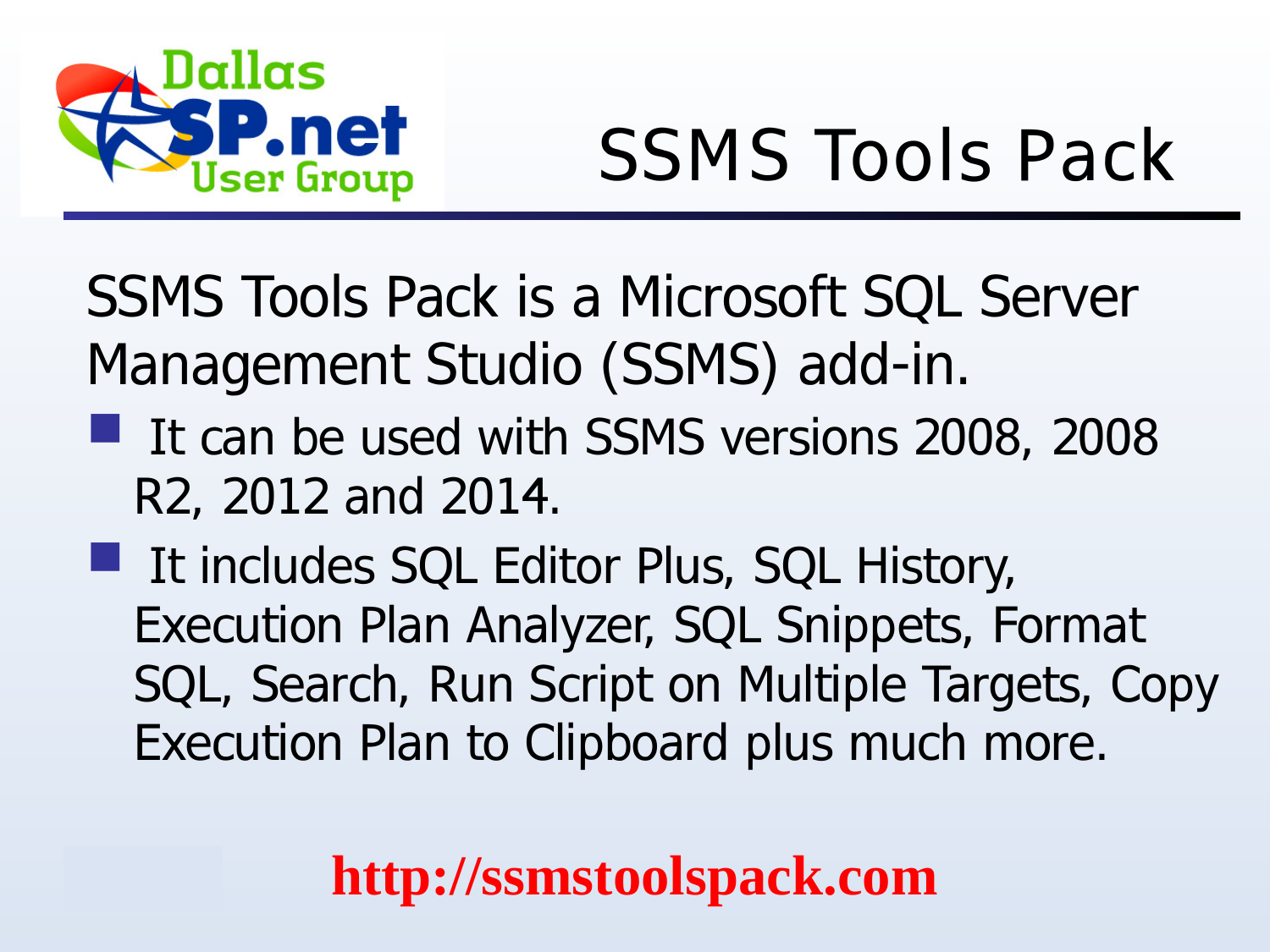

# SSMS Tools Pack
SSMS Tools Pack is a Microsoft SQL Server Management Studio (SSMS) add-in.
 It can be used with SSMS versions 2008, 2008 R2, 2012 and 2014.
 It includes SQL Editor Plus, SQL History, Execution Plan Analyzer, SQL Snippets, Format SQL, Search, Run Script on Multiple Targets, Copy Execution Plan to Clipboard plus much more.
http://ssmstoolspack.com